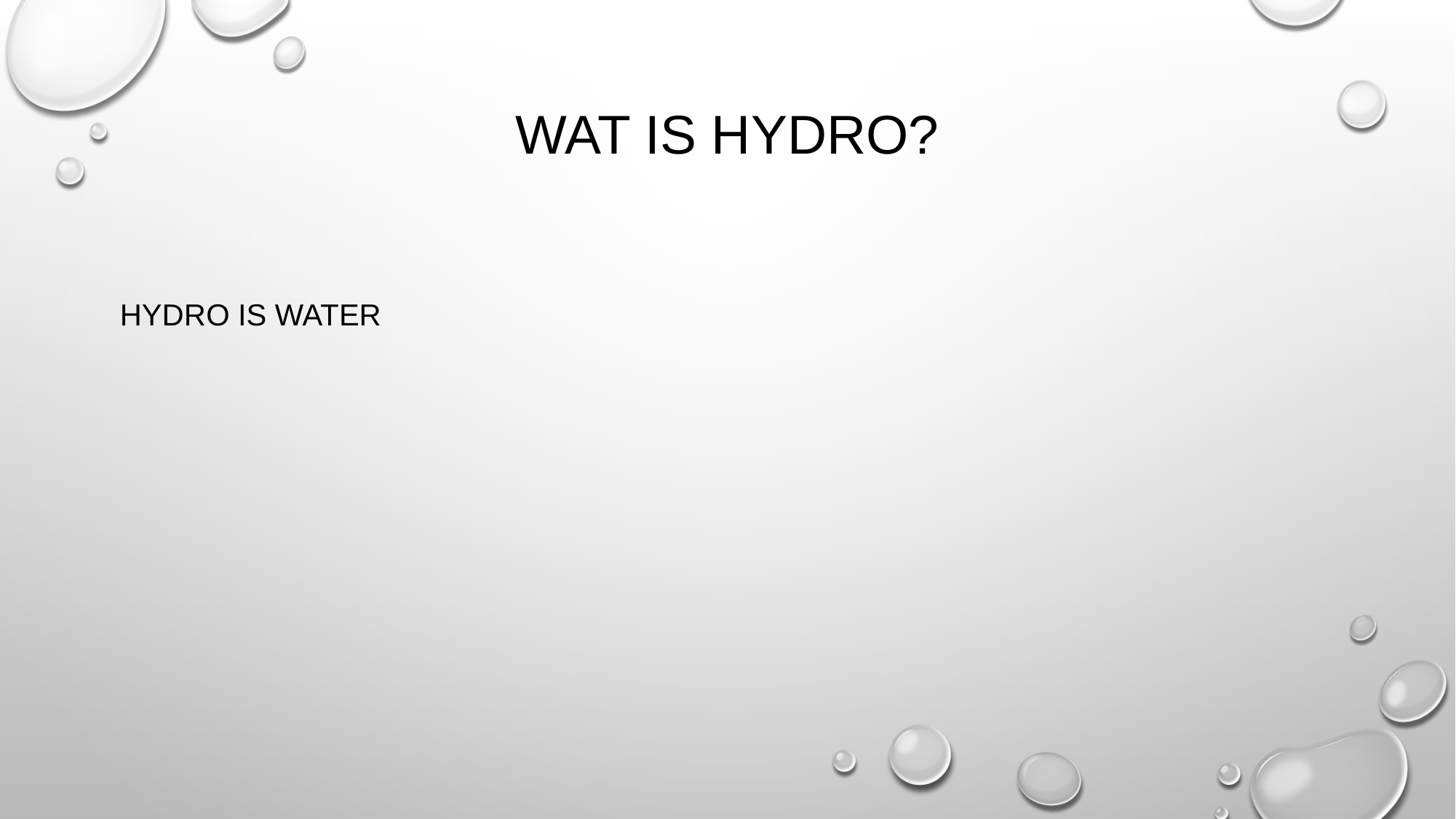

# Wat is hydro?
Hydro is water